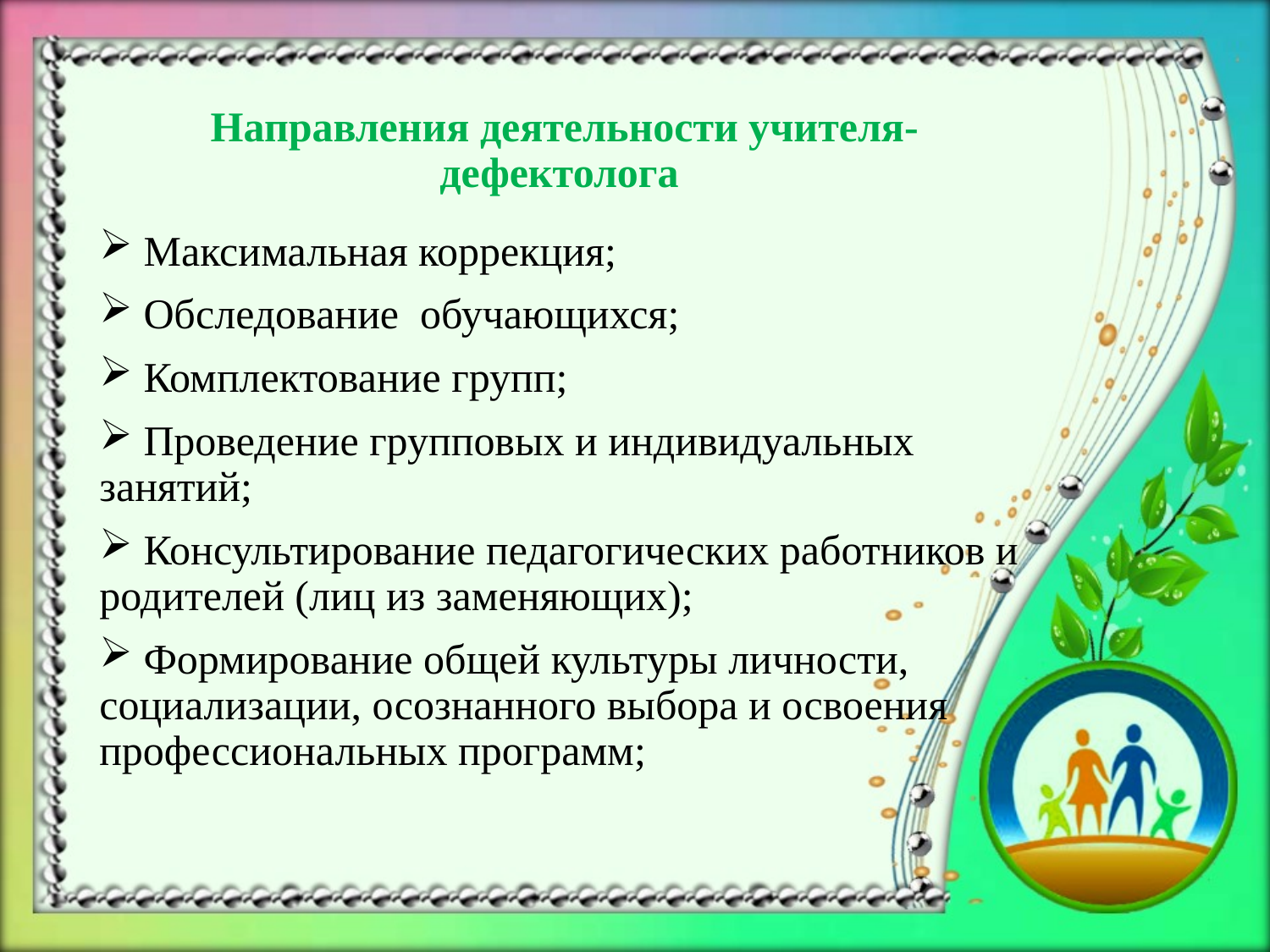

# Направления деятельности учителя-дефектолога
 Максимальная коррекция;
 Обследование  обучающихся;
 Комплектование групп;
 Проведение групповых и индивидуальных занятий;
 Консультирование педагогических работников и родителей (лиц из заменяющих);
 Формирование общей культуры личности, социализации, осознанного выбора и освоения профессиональных программ;